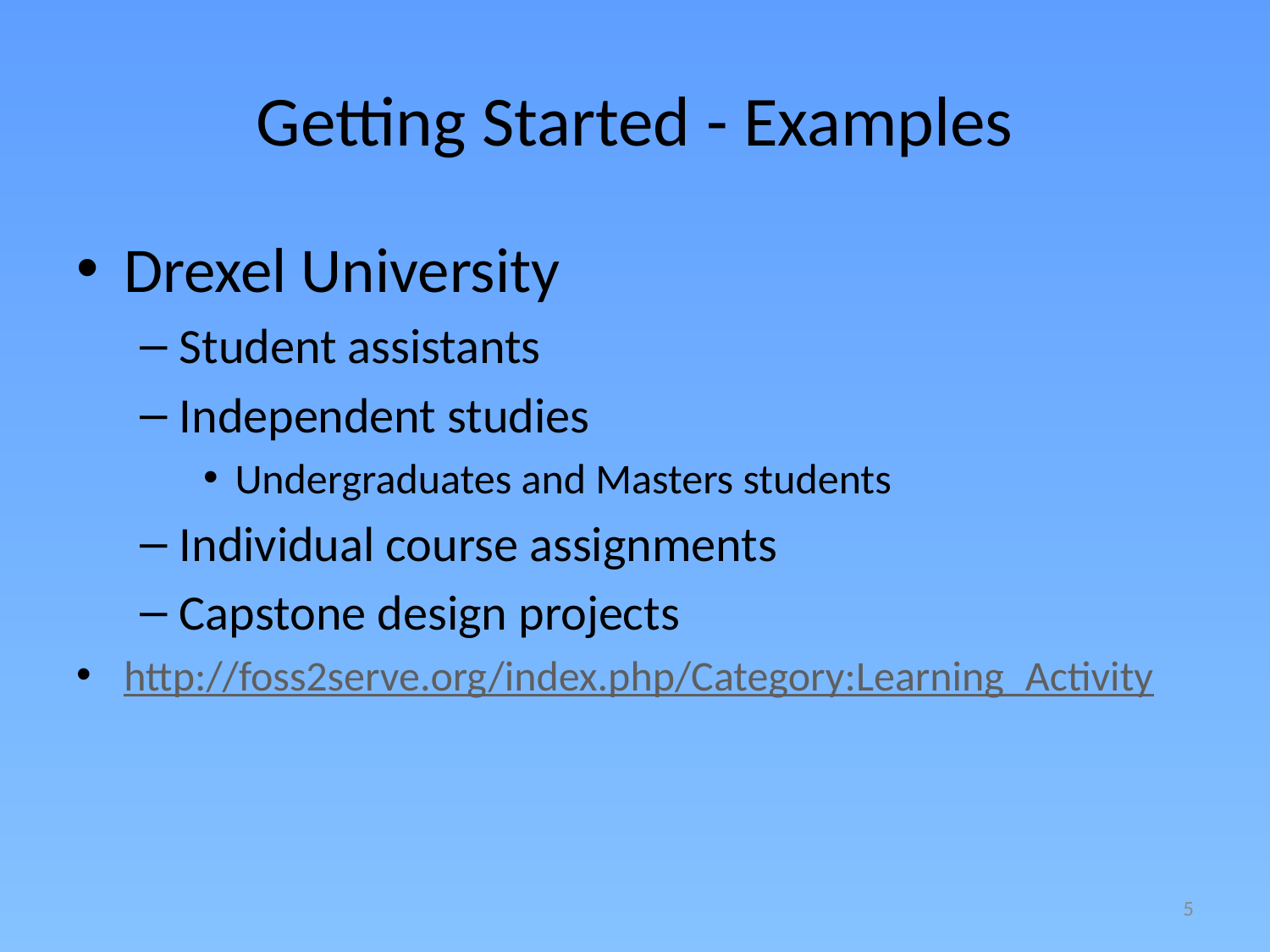

# Getting Started - Examples
Drexel University
Student assistants
Independent studies
Undergraduates and Masters students
Individual course assignments
Capstone design projects
http://foss2serve.org/index.php/Category:Learning_Activity
5